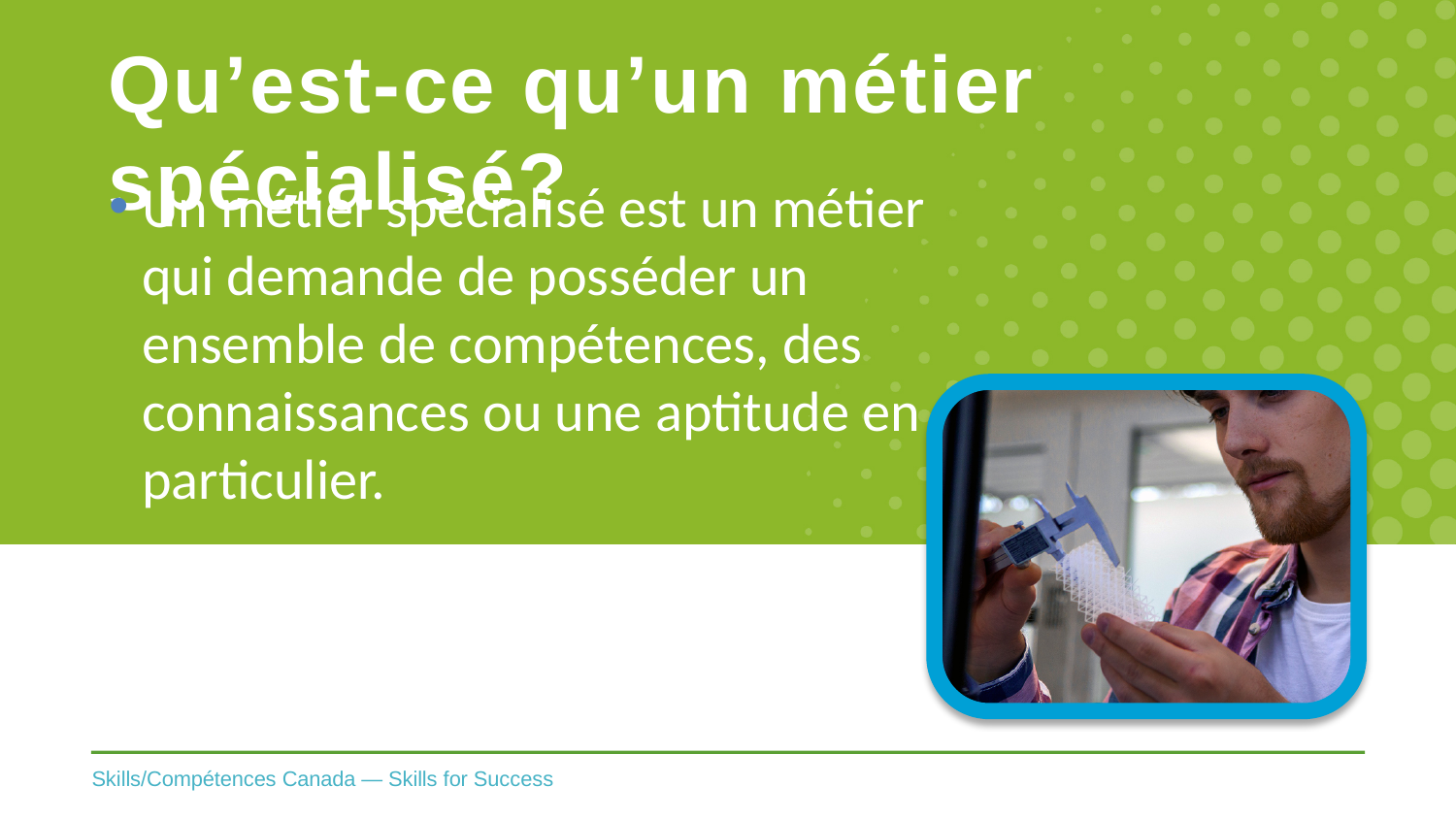

# Qu’est-ce qu’un métier spécialisé?
Un métier spécialisé est un métier qui demande de posséder un ensemble de compétences, des connaissances ou une aptitude en particulier.